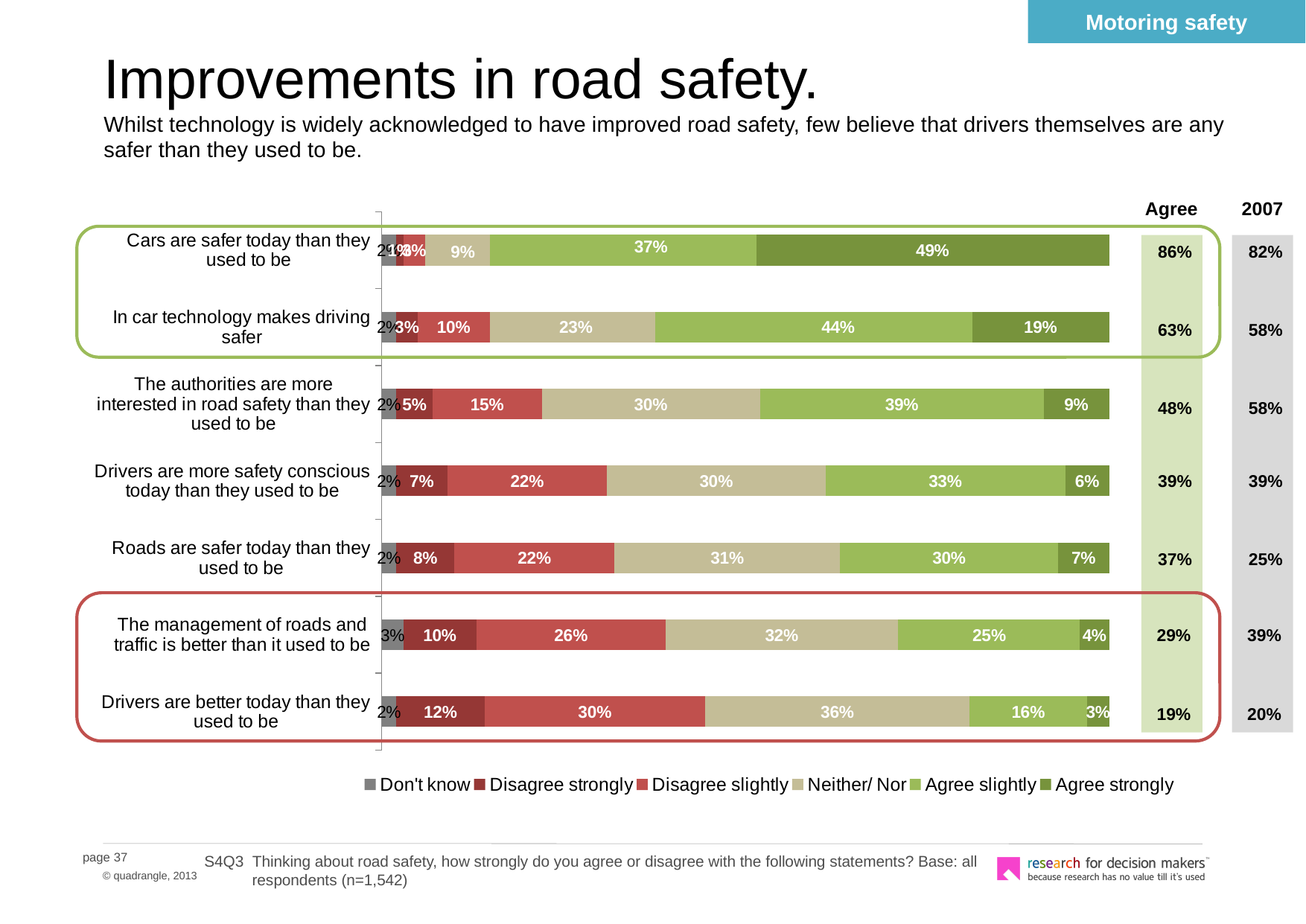

Motoring safety
# Improvements in road safety. Whilst technology is widely acknowledged to have improved road safety, few believe that drivers themselves are any safer than they used to be.

### Chart

| Category | Don't know | Disagree strongly | Disagree slightly | Neither/ Nor | Agree slightly | Agree strongly |
|---|---|---|---|---|---|---|
| Cars are safer today than they used to be | 0.02000000000000001 | 0.010000000000000005 | 0.030000000000000002 | 0.09000000000000002 | 0.3700000000000004 | 0.4900000000000003 |
| In car technology makes driving safer | 0.02000000000000001 | 0.030000000000000002 | 0.1 | 0.23 | 0.44 | 0.19 |
| The authorities are more interested in road safety than they used to be | 0.02000000000000001 | 0.05 | 0.15000000000000024 | 0.3000000000000003 | 0.39000000000000073 | 0.09000000000000002 |
| Drivers are more safety conscious today than they used to be | 0.02000000000000001 | 0.07000000000000002 | 0.22 | 0.3000000000000003 | 0.3300000000000009 | 0.06000000000000003 |
| Roads are safer today than they used to be | 0.02000000000000001 | 0.08000000000000004 | 0.22 | 0.31000000000000066 | 0.3000000000000003 | 0.07000000000000002 |
| The management of roads and traffic is better than it used to be | 0.030000000000000002 | 0.1 | 0.26 | 0.32000000000000073 | 0.25 | 0.04000000000000002 |
| Drivers are better today than they used to be | 0.02000000000000001 | 0.12000000000000002 | 0.3000000000000003 | 0.3600000000000003 | 0.16 | 0.030000000000000002 |
Agree
2007

86%

82%
63%
58%
48%
58%
39%
39%
37%
25%

29%
39%
19%
20%

S4Q3  Thinking about road safety, how strongly do you agree or disagree with the following statements? Base: all respondents (n=1,542)